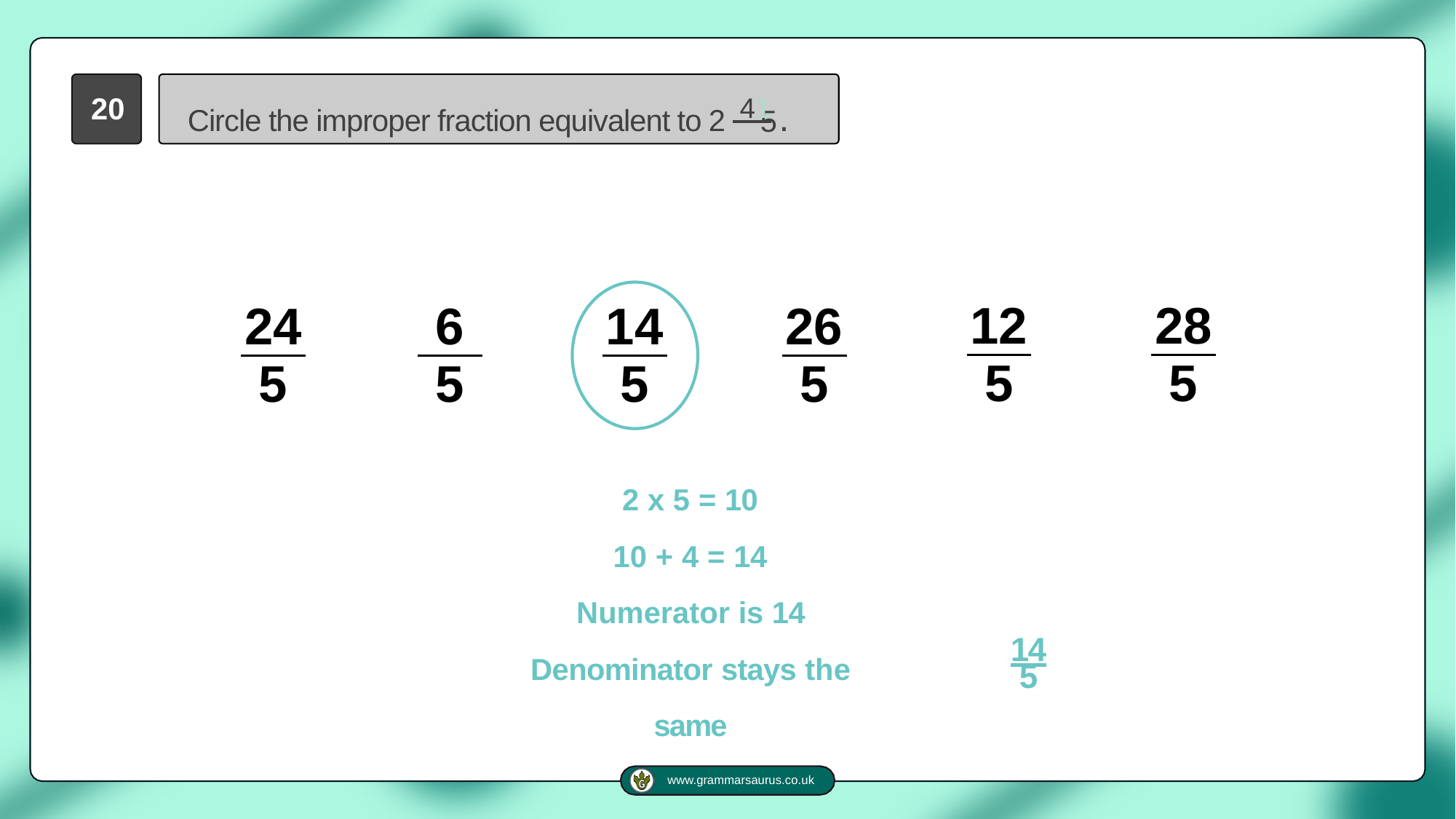

Circle the improper fraction equivalent to 2  41 .
20
5
| 12 |
| --- |
| 5 |
| 28 |
| --- |
| 5 |
| 26 |
| --- |
| 5 |
| 24 |
| --- |
| 5 |
| 6 |
| --- |
| 5 |
| 14 |
| --- |
| 5 |
2 x 5 = 10
10 + 4 = 14
Numerator is 14 Denominator stays the same
14
5
www.grammarsaurus.co.uk